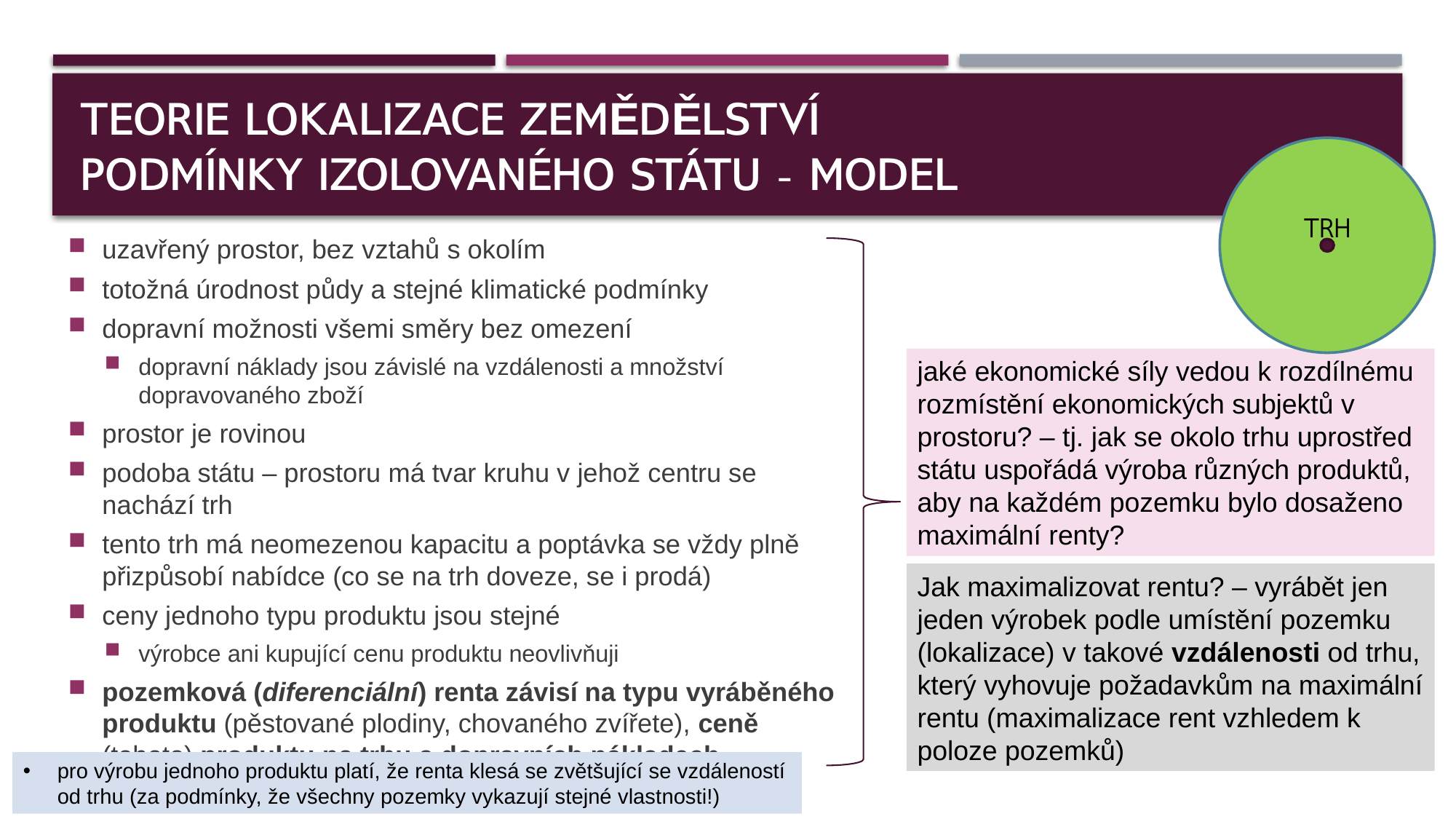

# teorie lokalizace zemědělství podmínky izolovaného státu - MODEL

TRH
uzavřený prostor, bez vztahů s okolím
totožná úrodnost půdy a stejné klimatické podmínky
dopravní možnosti všemi směry bez omezení
dopravní náklady jsou závislé na vzdálenosti a množství dopravovaného zboží
prostor je rovinou
podoba státu – prostoru má tvar kruhu v jehož centru se nachází trh
tento trh má neomezenou kapacitu a poptávka se vždy plně přizpůsobí nabídce (co se na trh doveze, se i prodá)
ceny jednoho typu produktu jsou stejné
výrobce ani kupující cenu produktu neovlivňuji
pozemková (diferenciální) renta závisí na typu vyráběného produktu (pěstované plodiny, chovaného zvířete), ceně (tohoto) produktu na trhu a dopravních nákladech

jaké ekonomické síly vedou k rozdílnému rozmístění ekonomických subjektů v prostoru? – tj. jak se okolo trhu uprostřed státu uspořádá výroba různých produktů, aby na každém pozemku bylo dosaženo maximální renty?
Jak maximalizovat rentu? – vyrábět jen jeden výrobek podle umístění pozemku (lokalizace) v takové vzdálenosti od trhu, který vyhovuje požadavkům na maximální rentu (maximalizace rent vzhledem k poloze pozemků)
3
pro výrobu jednoho produktu platí, že renta klesá se zvětšující se vzdáleností od trhu (za podmínky, že všechny pozemky vykazují stejné vlastnosti!)